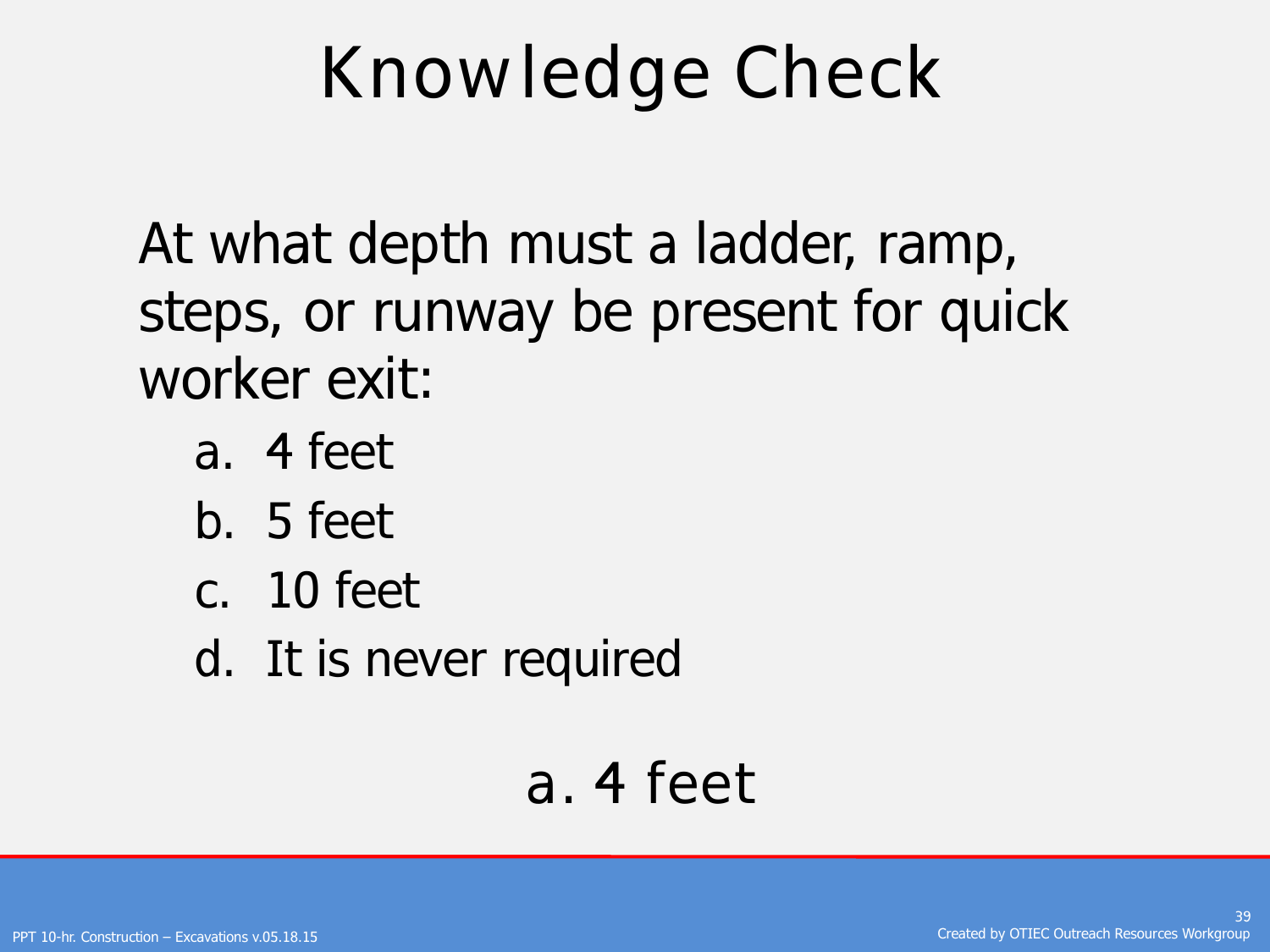

# Knowledge Check
At what depth must a ladder, ramp, steps, or runway be present for quick worker exit:
4 feet
5 feet
10 feet
It is never required
a. 4 feet